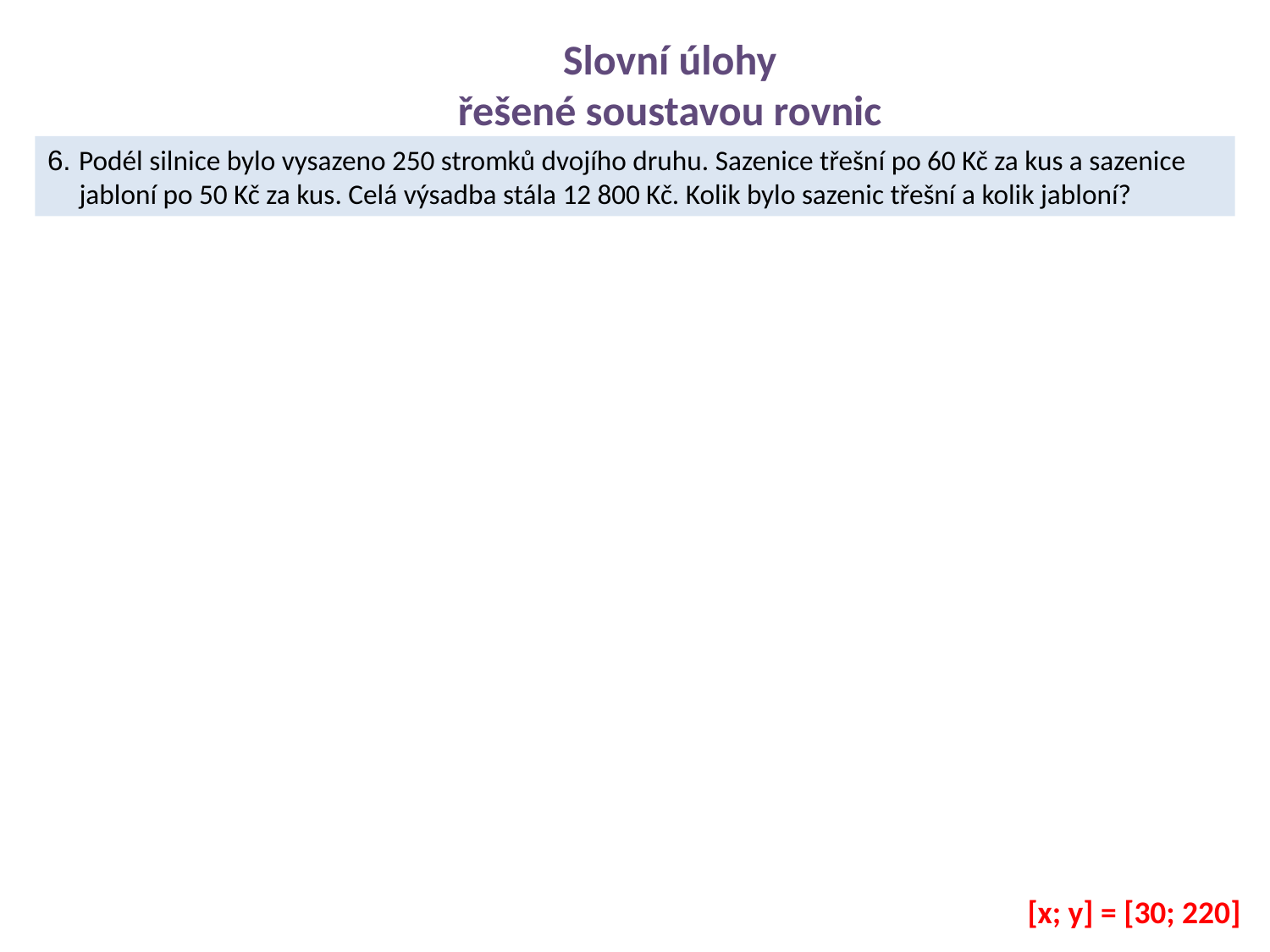

Slovní úlohy
řešené soustavou rovnic

6. Podél silnice bylo vysazeno 250 stromků dvojího druhu. Sazenice třešní po 60 Kč za kus a sazenice
     jabloní po 50 Kč za kus. Celá výsadba stála 12 800 Kč. Kolik bylo sazenic třešní a kolik jabloní?

[x; y] = [30; 220]